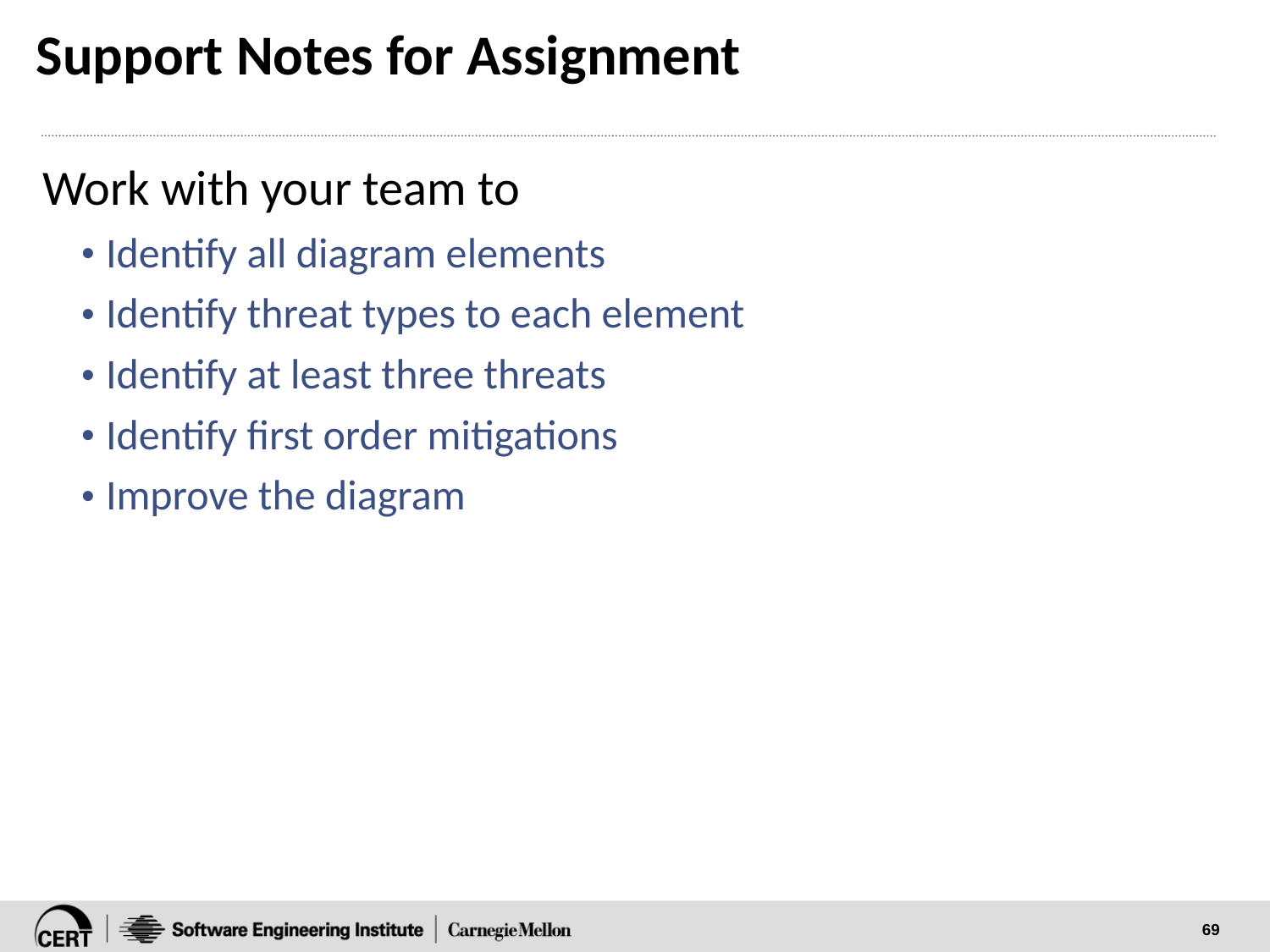

# Support Notes for Assignment
Work with your team to
Identify all diagram elements
Identify threat types to each element
Identify at least three threats
Identify first order mitigations
Improve the diagram